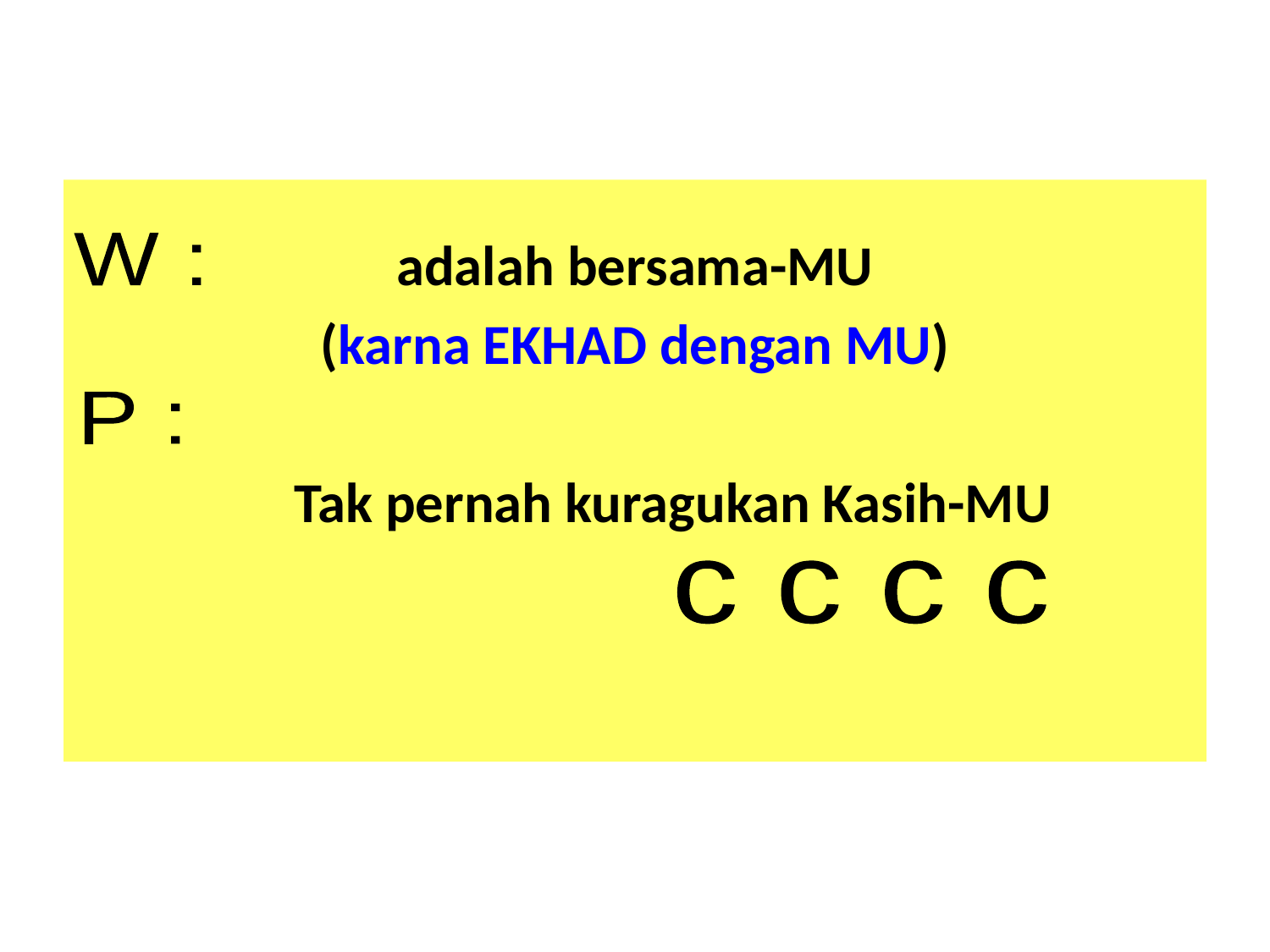

adalah bersama-MU
(karna EKHAD dengan MU)

      Tak pernah kuragukan Kasih-MU
W :
P :
c c c c